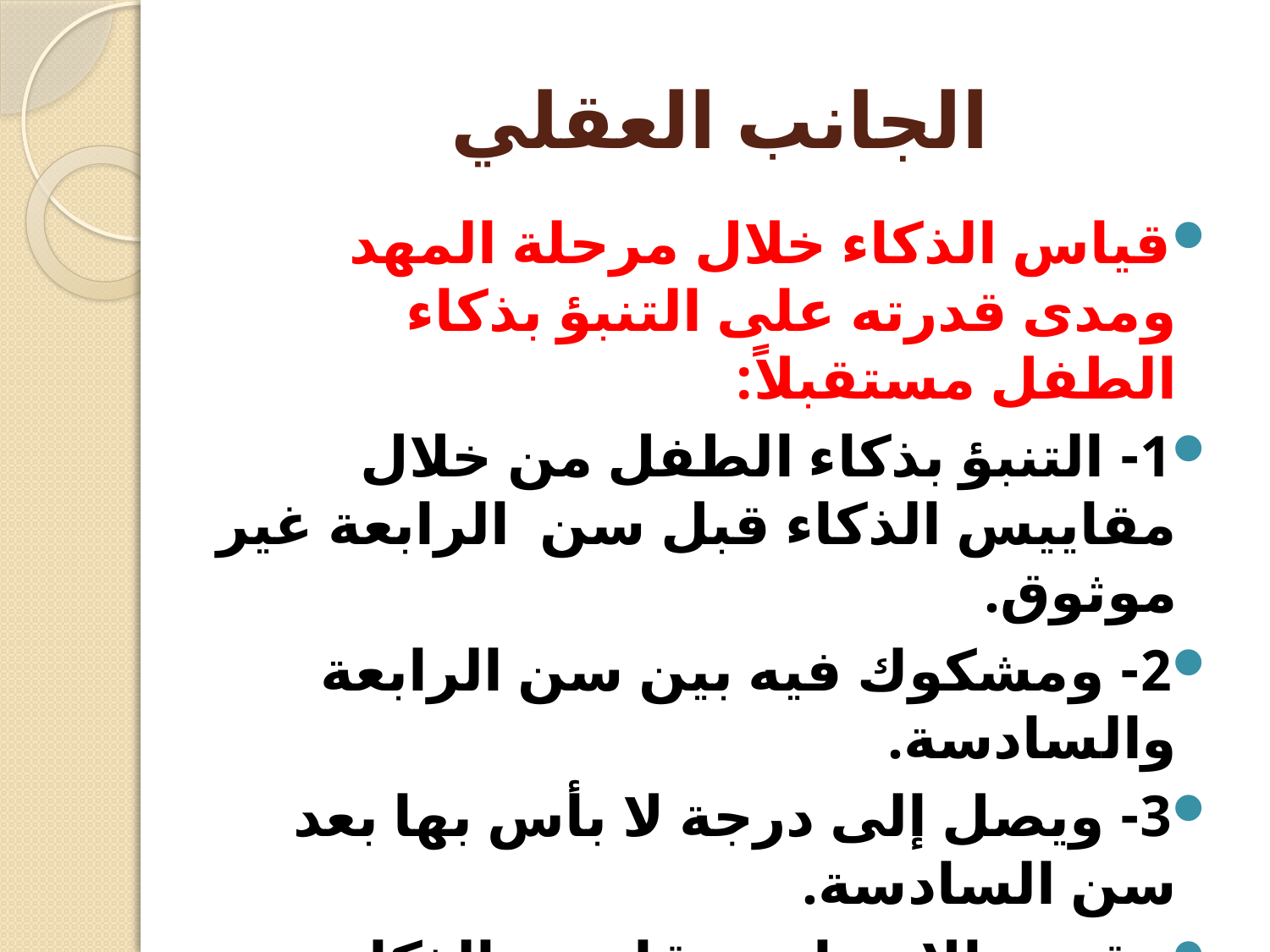

# الجانب العقلي
قياس الذكاء خلال مرحلة المهد ومدى قدرته على التنبؤ بذكاء الطفل مستقبلاً:
1- التنبؤ بذكاء الطفل من خلال مقاييس الذكاء قبل سن  الرابعة غير موثوق.
2- ومشكوك فيه بين سن الرابعة والسادسة.
3- ويصل إلى درجة لا بأس بها بعد سن السادسة.
مقدرة الاختبار ومقاييس الذكاء التنبؤية تزداد كلما زاد عمر الطفل.